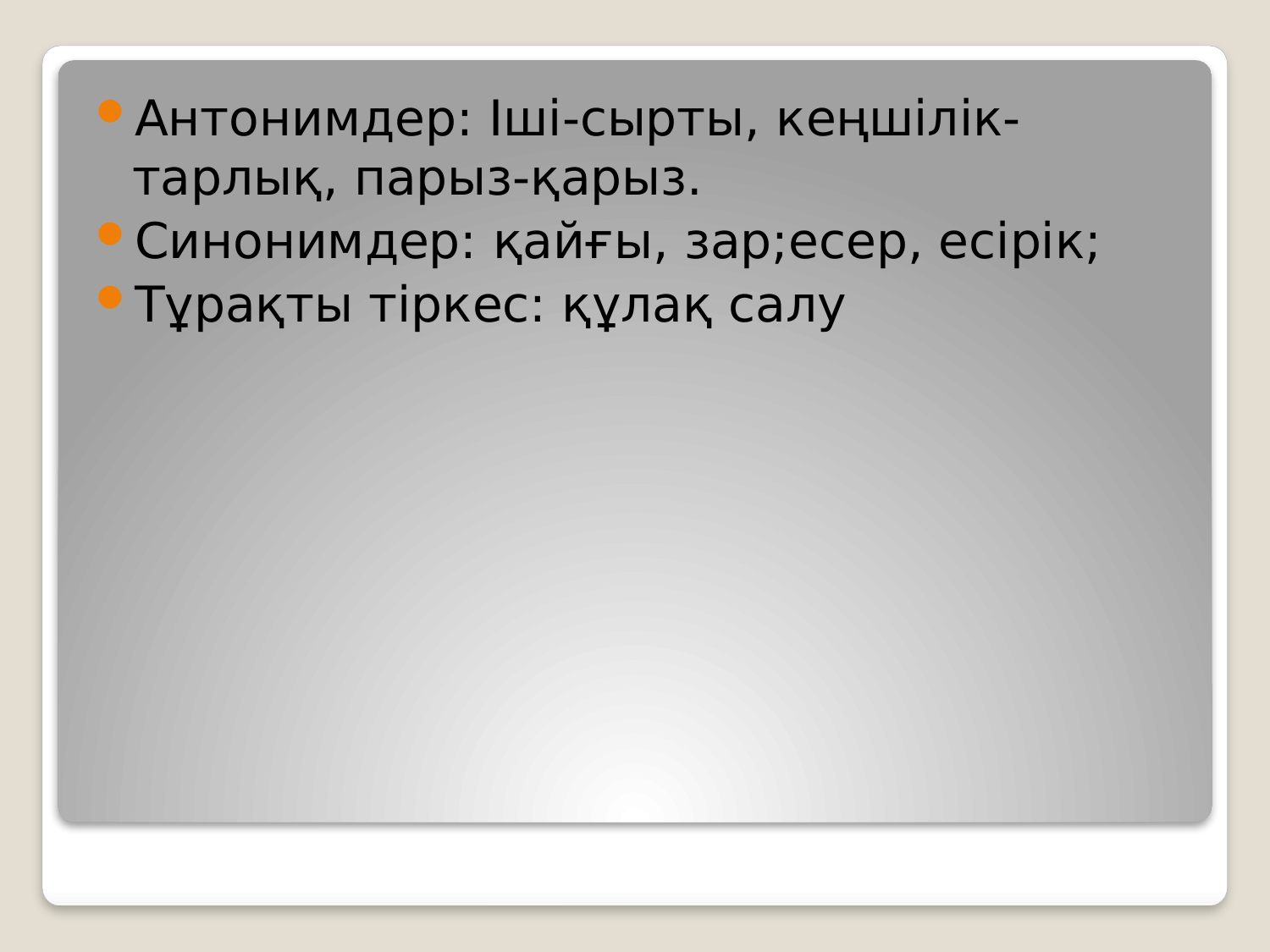

Антонимдер: Іші-сырты, кеңшілік-тарлық, парыз-қарыз.
Синонимдер: қайғы, зар;есер, есірік;
Тұрақты тіркес: құлақ салу
#